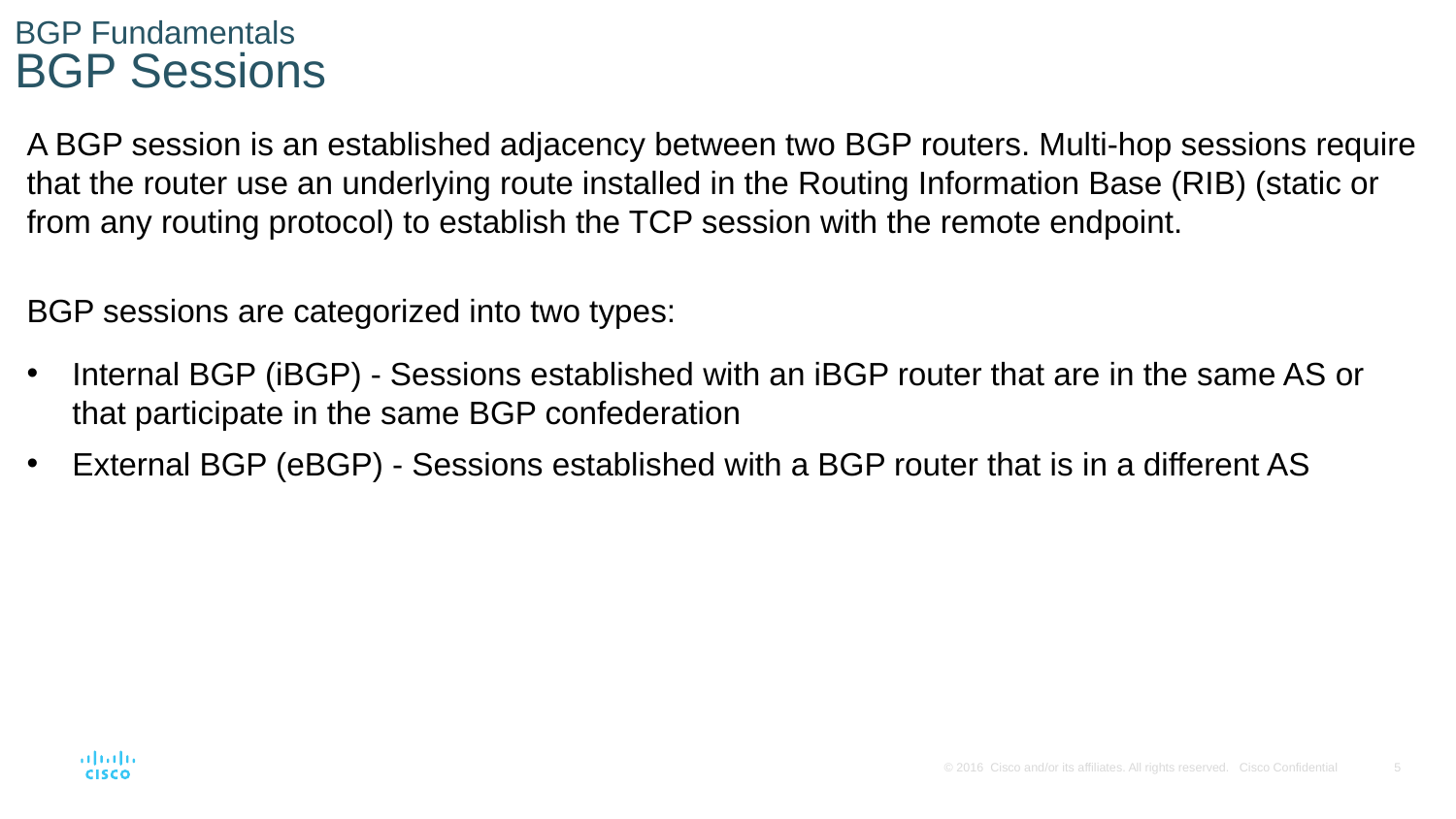

# BGP Fundamentals BGP Sessions
A BGP session is an established adjacency between two BGP routers. Multi-hop sessions require that the router use an underlying route installed in the Routing Information Base (RIB) (static or from any routing protocol) to establish the TCP session with the remote endpoint.

BGP sessions are categorized into two types:
Internal BGP (iBGP) - Sessions established with an iBGP router that are in the same AS or that participate in the same BGP confederation
External BGP (eBGP) - Sessions established with a BGP router that is in a different AS